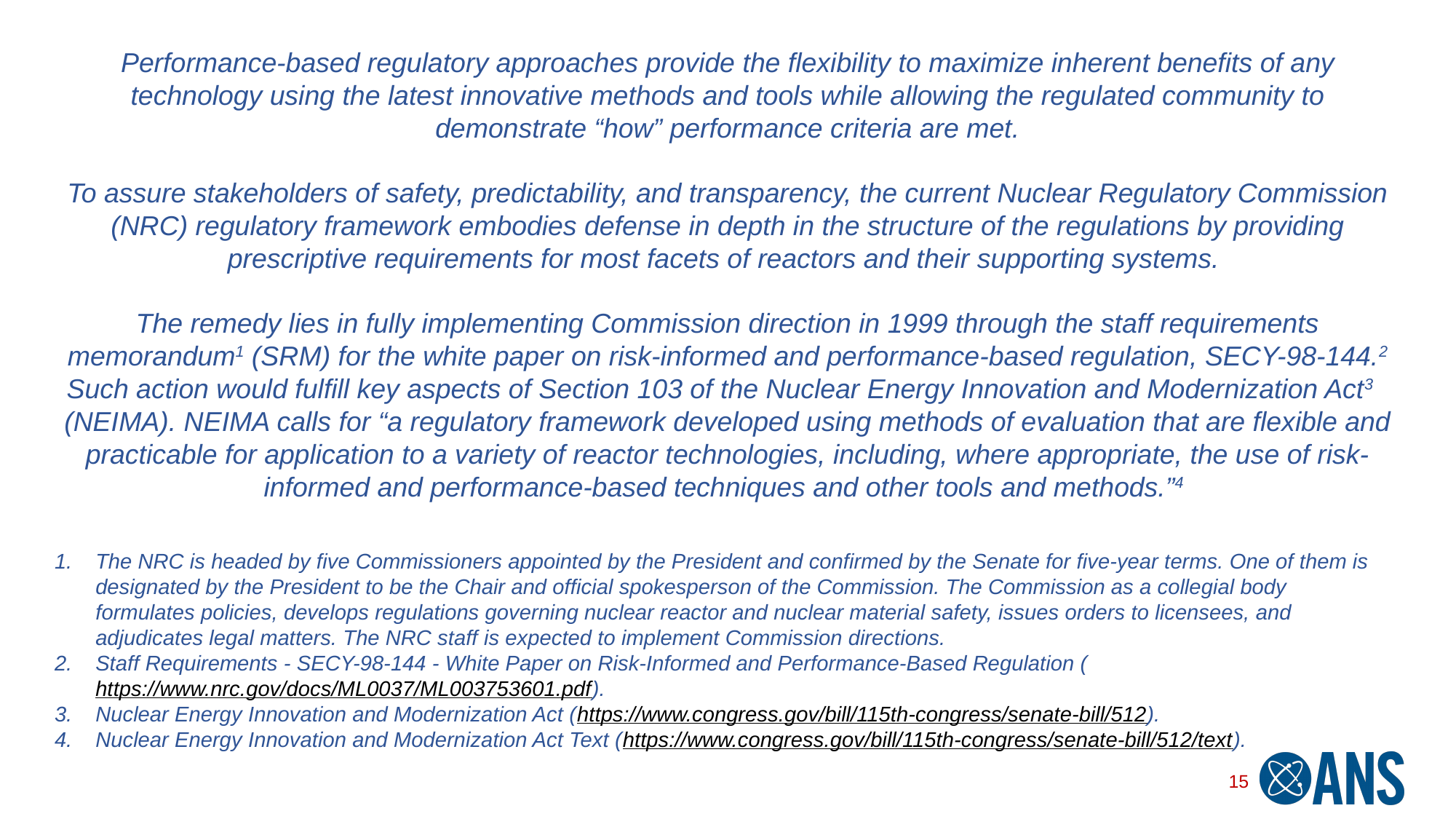

Performance-based regulatory approaches provide the flexibility to maximize inherent benefits of any technology using the latest innovative methods and tools while allowing the regulated community to demonstrate “how” performance criteria are met.
To assure stakeholders of safety, predictability, and transparency, the current Nuclear Regulatory Commission (NRC) regulatory framework embodies defense in depth in the structure of the regulations by providing prescriptive requirements for most facets of reactors and their supporting systems.
The remedy lies in fully implementing Commission direction in 1999 through the staff requirements memorandum1 (SRM) for the white paper on risk-informed and performance-based regulation, SECY-98-144.2 Such action would fulfill key aspects of Section 103 of the Nuclear Energy Innovation and Modernization Act3   (NEIMA). NEIMA calls for “a regulatory framework developed using methods of evaluation that are flexible and practicable for application to a variety of reactor technologies, including, where appropriate, the use of risk-informed and performance-based techniques and other tools and methods.”4
The NRC is headed by five Commissioners appointed by the President and confirmed by the Senate for five-year terms. One of them is designated by the President to be the Chair and official spokesperson of the Commission. The Commission as a collegial body formulates policies, develops regulations governing nuclear reactor and nuclear material safety, issues orders to licensees, and adjudicates legal matters. The NRC staff is expected to implement Commission directions.
Staff Requirements - SECY-98-144 - White Paper on Risk-Informed and Performance-Based Regulation (https://www.nrc.gov/docs/ML0037/ML003753601.pdf).
Nuclear Energy Innovation and Modernization Act (https://www.congress.gov/bill/115th-congress/senate-bill/512).
Nuclear Energy Innovation and Modernization Act Text (https://www.congress.gov/bill/115th-congress/senate-bill/512/text).
15